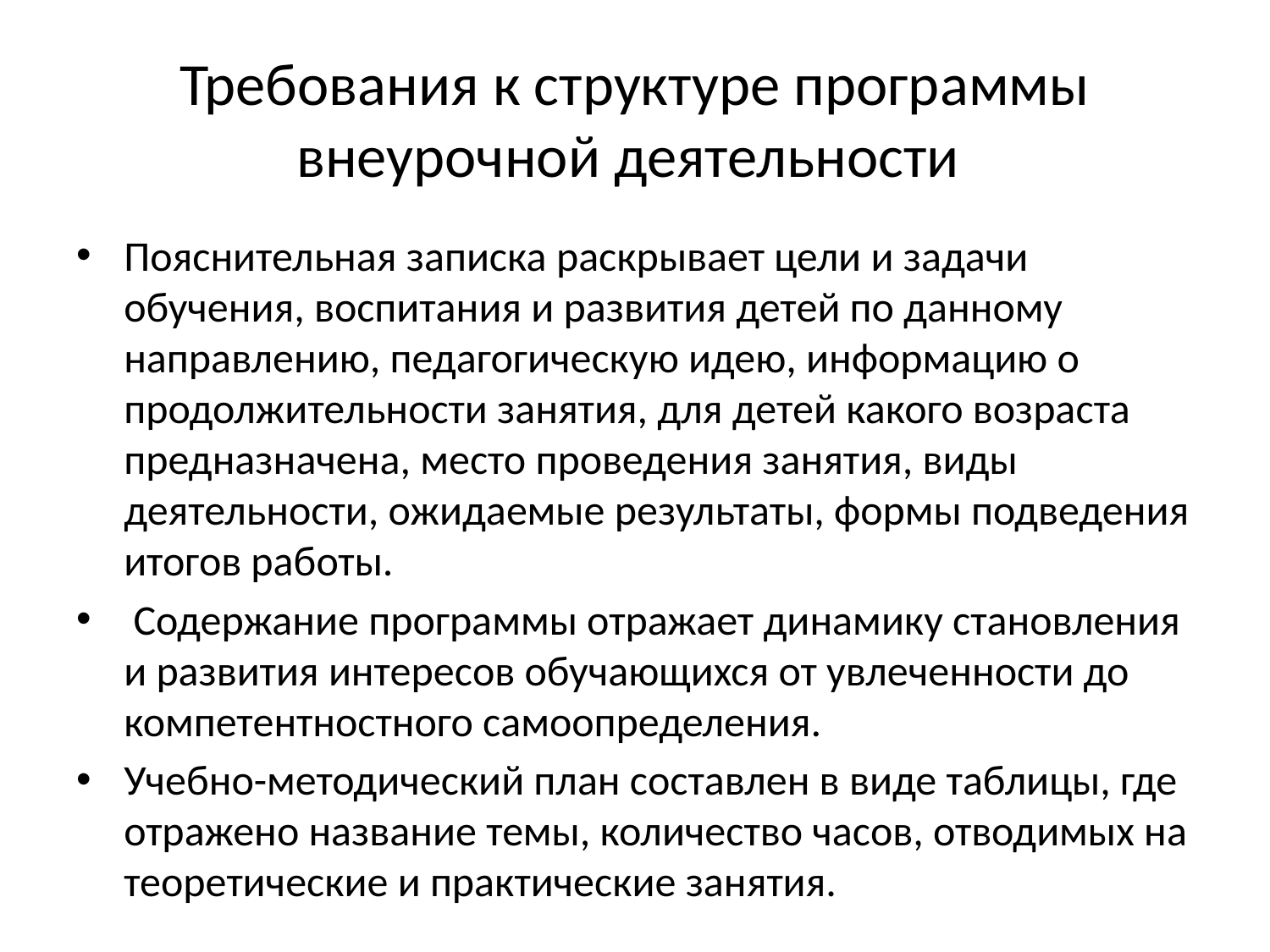

# Требования к структуре программы внеурочной деятельности
Пояснительная записка раскрывает цели и задачи обучения, воспитания и развития детей по данному направлению, педагогическую идею, информацию о продолжительности занятия, для детей какого возраста предназначена, место проведения занятия, виды деятельности, ожидаемые результаты, формы подведения итогов работы.
 Содержание программы отражает динамику становления и развития интересов обучающихся от увлеченности до компетентностного самоопределения.
Учебно-методический план составлен в виде таблицы, где отражено название темы, количество часов, отводимых на теоретические и практические занятия.